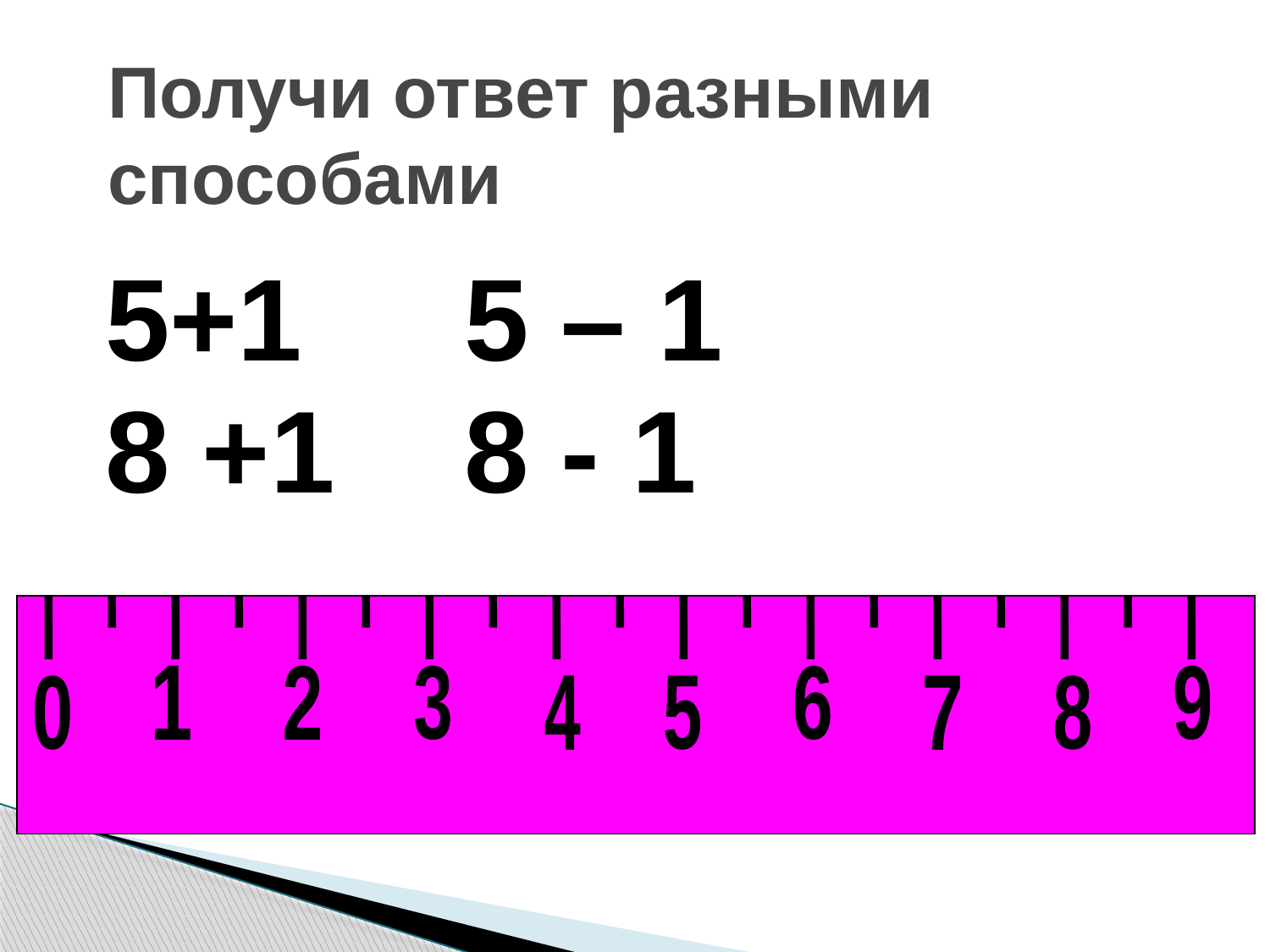

# Получи ответ разными способами
 5+1     5 – 1
 8 +1    8 - 1

1
2
3
6
9
0
4
5
7
8